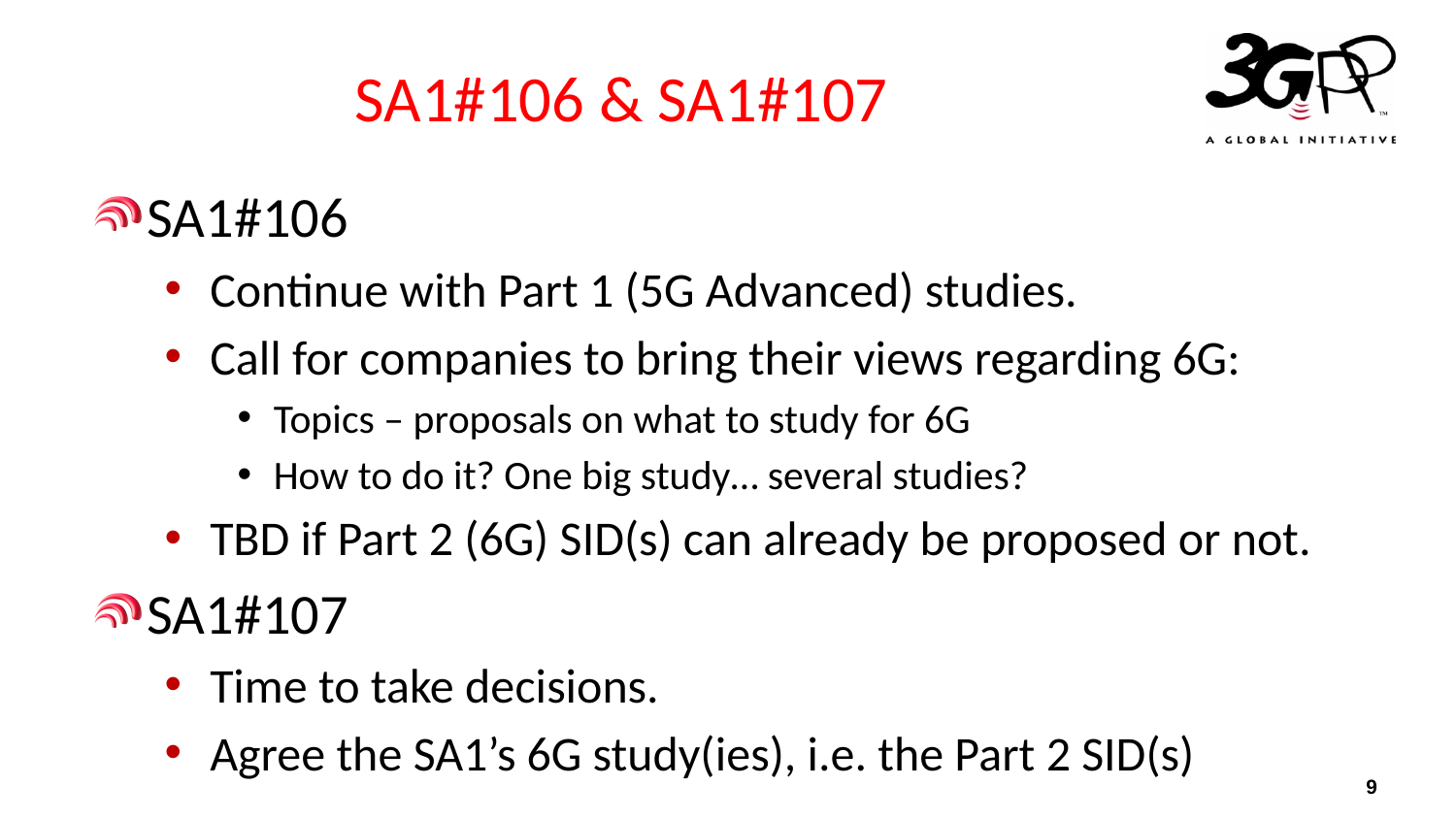

# SA1#106 & SA1#107
SA1#106
Continue with Part 1 (5G Advanced) studies.
Call for companies to bring their views regarding 6G:
Topics – proposals on what to study for 6G
How to do it? One big study… several studies?
TBD if Part 2 (6G) SID(s) can already be proposed or not.
SA1#107
Time to take decisions.
Agree the SA1’s 6G study(ies), i.e. the Part 2 SID(s)